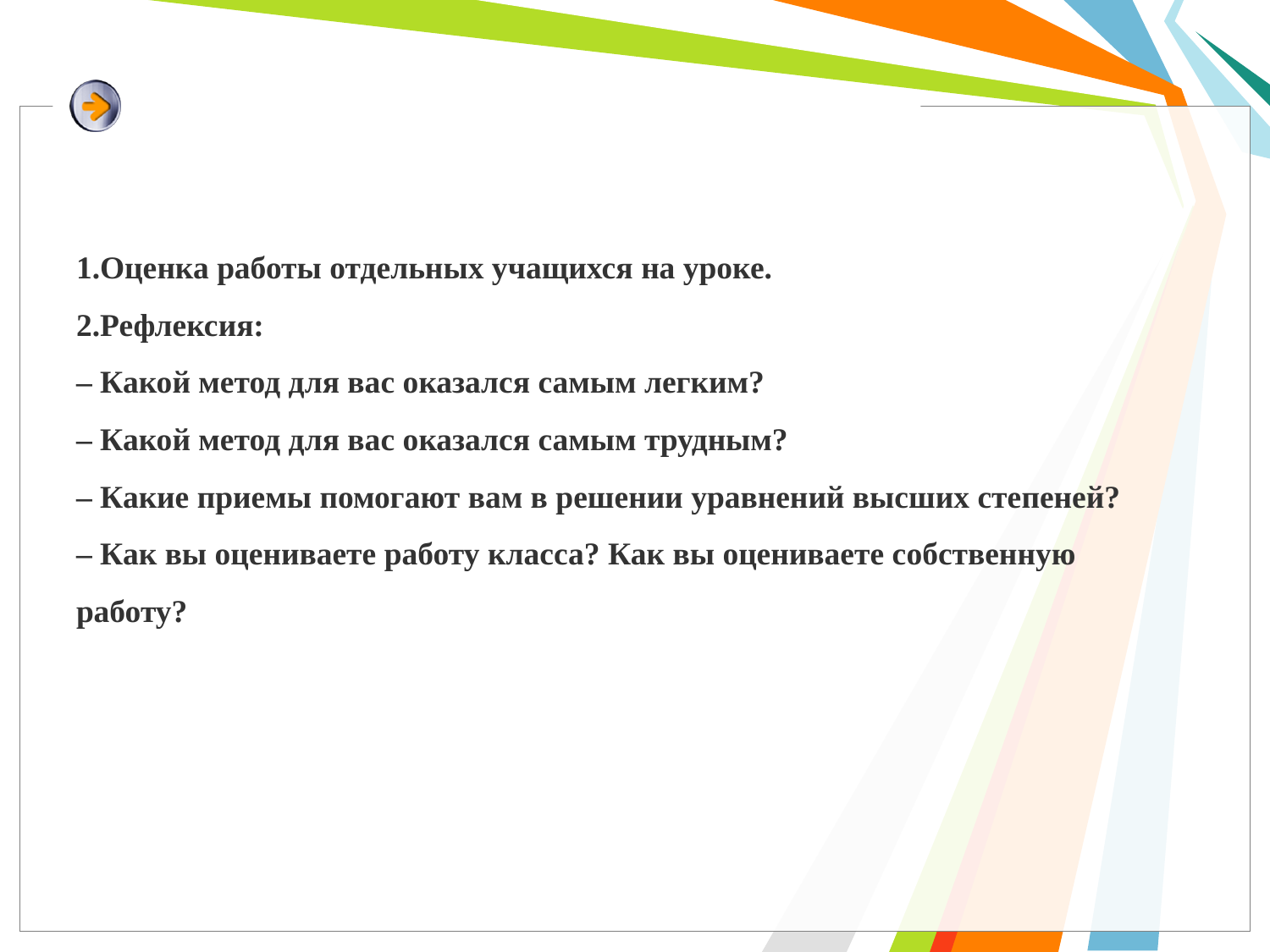

Оценка работы отдельных учащихся на уроке.
Рефлексия:
– Какой метод для вас оказался самым легким?
– Какой метод для вас оказался самым трудным?
– Какие приемы помогают вам в решении уравнений высших степеней?
– Как вы оцениваете работу класса? Как вы оцениваете собственную работу?